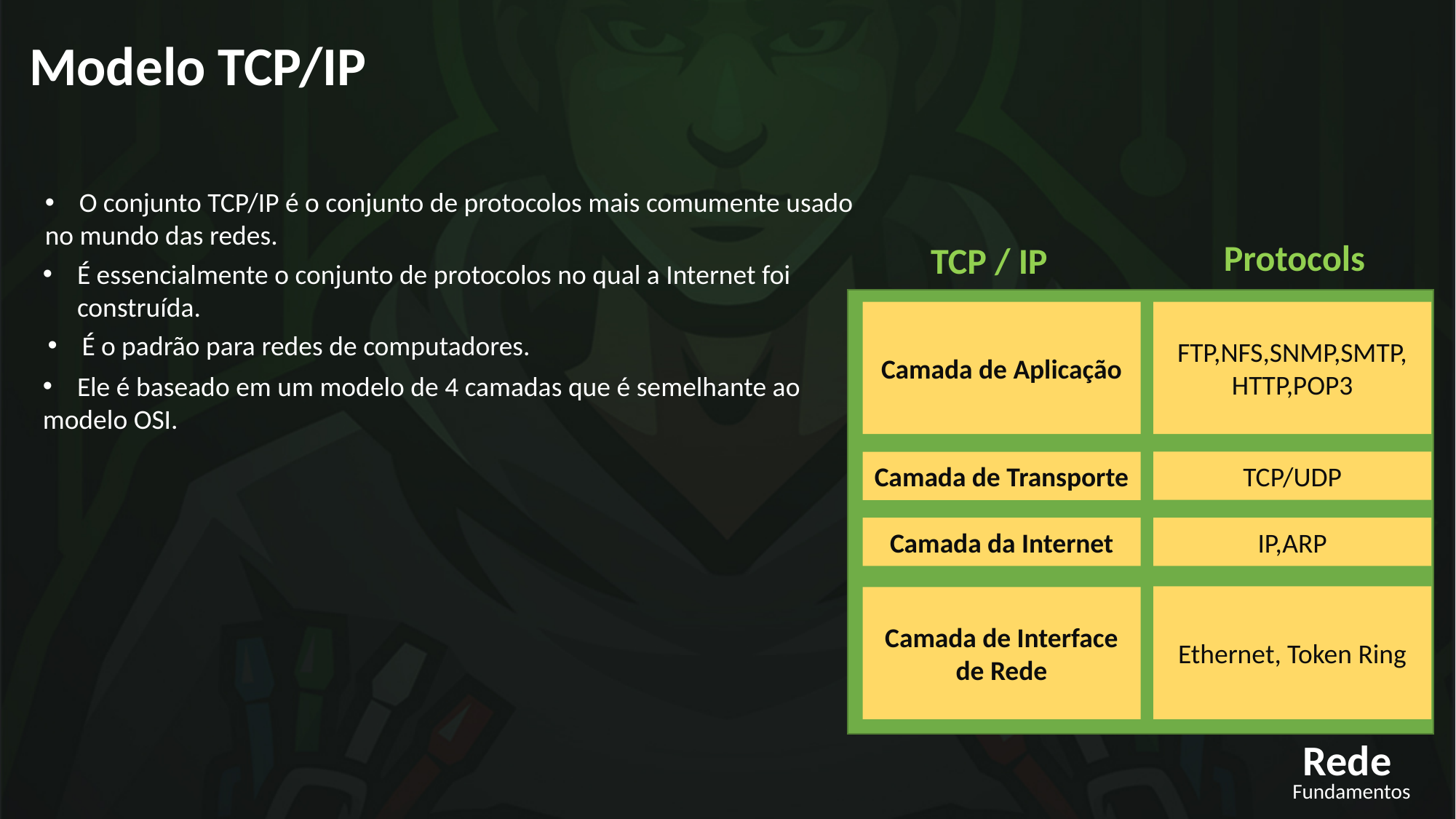

Modelo TCP/IP
O conjunto TCP/IP é o conjunto de protocolos mais comumente usado
no mundo das redes.
Protocols
TCP / IP
É essencialmente o conjunto de protocolos no qual a Internet foi construída.

Camada de Aplicação
FTP,NFS,SNMP,SMTP,
HTTP,POP3
É o padrão para redes de computadores.
Ele é baseado em um modelo de 4 camadas que é semelhante ao
modelo OSI.
TCP/UDP
Camada de Transporte
IP,ARP
Camada da Internet
Ethernet, Token Ring
Camada de Interface de Rede
Rede
Fundamentos